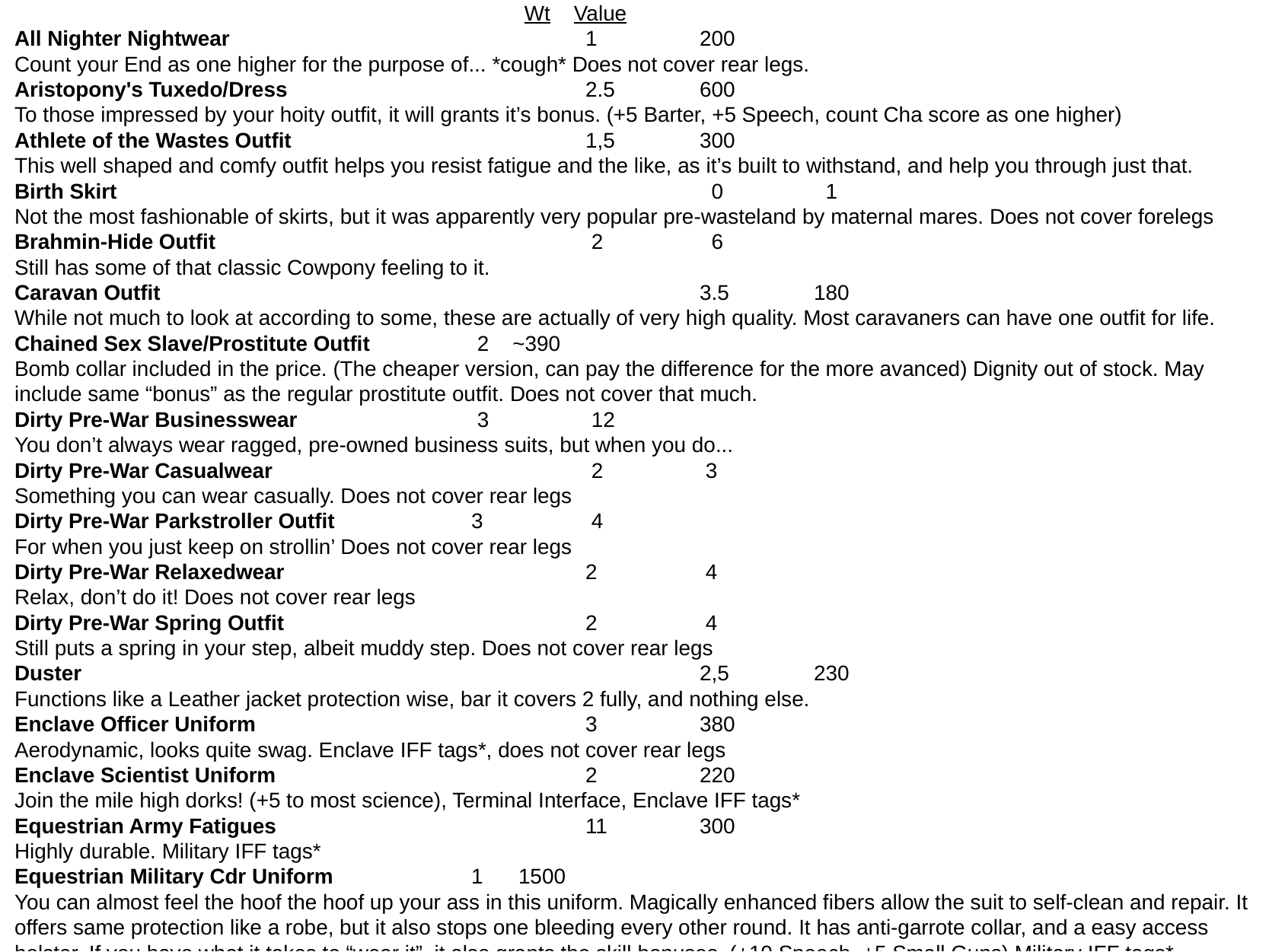

Wt    Value
All Nighter Nightwear 			  	1     	200
Count your End as one higher for the purpose of... *cough* Does not cover rear legs.
Aristopony's Tuxedo/Dress 		 	2.5 	600
To those impressed by your hoity outfit, it will grants it’s bonus. (+5 Barter, +5 Speech, count Cha score as one higher)
Athlete of the Wastes Outfit			1,5	300
This well shaped and comfy outfit helps you resist fatigue and the like, as it’s built to withstand, and help you through just that.
Birth Skirt	 					  0 	  1
Not the most fashionable of skirts, but it was apparently very popular pre-wasteland by maternal mares. Does not cover forelegs
Brahmin-Hide Outfit  			  	 2	  6
Still has some of that classic Cowpony feeling to it.
Caravan Outfit 					3.5 	180
While not much to look at according to some, these are actually of very high quality. Most caravaners can have one outfit for life.
Chained Sex Slave/Prostitute Outfit   	 2    ~390
Bomb collar included in the price. (The cheaper version, can pay the difference for the more avanced) Dignity out of stock. May include same “bonus” as the regular prostitute outfit. Does not cover that much.
Dirty Pre-War Businesswear		 3	 12
You don’t always wear ragged, pre-owned business suits, but when you do...
Dirty Pre-War Casualwear 			 2	 3
Something you can wear casually. Does not cover rear legs
Dirty Pre-War Parkstroller Outfit 		3 	 4
For when you just keep on strollin’ Does not cover rear legs
Dirty Pre-War Relaxedwear			2	 4
Relax, don’t do it! Does not cover rear legs
Dirty Pre-War Spring Outfit 			2	 4
Still puts a spring in your step, albeit muddy step. Does not cover rear legs
Duster 						2,5	230
Functions like a Leather jacket protection wise, bar it covers 2 fully, and nothing else.
Enclave Officer Uniform 			3	380
Aerodynamic, looks quite swag. Enclave IFF tags*, does not cover rear legs
Enclave Scientist Uniform 			2	220
Join the mile high dorks! (+5 to most science), Terminal Interface, Enclave IFF tags*
Equestrian Army Fatigues 			11 	300
Highly durable. Military IFF tags*
Equestrian Military Cdr Uniform 		1      1500
You can almost feel the hoof the hoof up your ass in this uniform. Magically enhanced fibers allow the suit to self-clean and repair. It offers same protection like a robe, but it also stops one bleeding every other round. It has anti-garrote collar, and a easy access holster. If you have what it takes to “wear it”, it also grants the skill bonuses. (+10 Speech, +5 Small Guns) Military IFF tags*